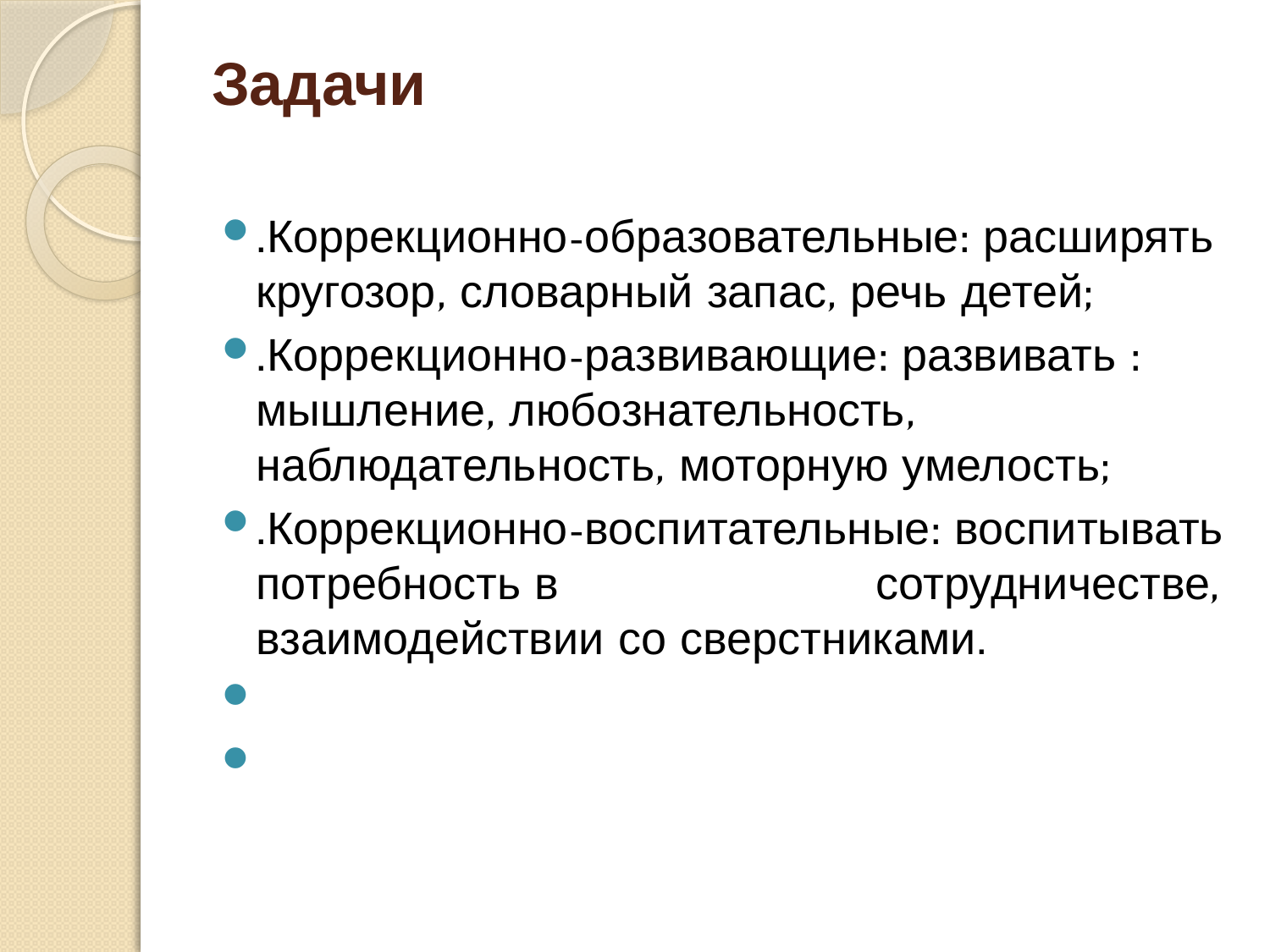

# Задачи
.Коррекционно-образовательные: расширять кругозор, словарный запас, речь детей;
.Коррекционно-развивающие: развивать : мышление, любознательность, наблюдательность, моторную умелость;
.Коррекционно-воспитательные: воспитывать потребность в                       сотрудничестве, взаимодействии со сверстниками.